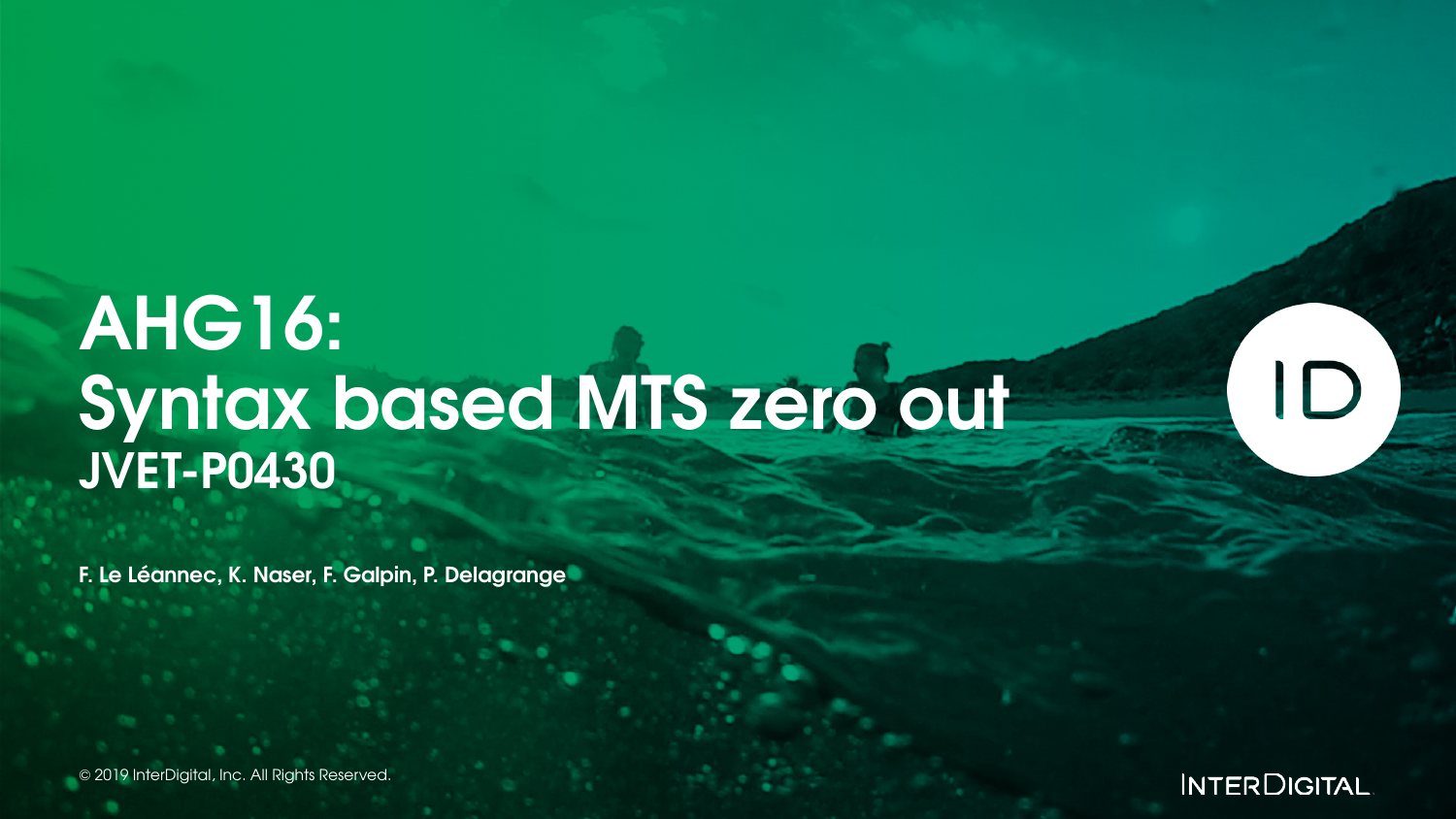

AHG16:
Syntax based MTS zero out
JVET-P0430

F. Le Léannec, K. Naser, F. Galpin, P. Delagrange